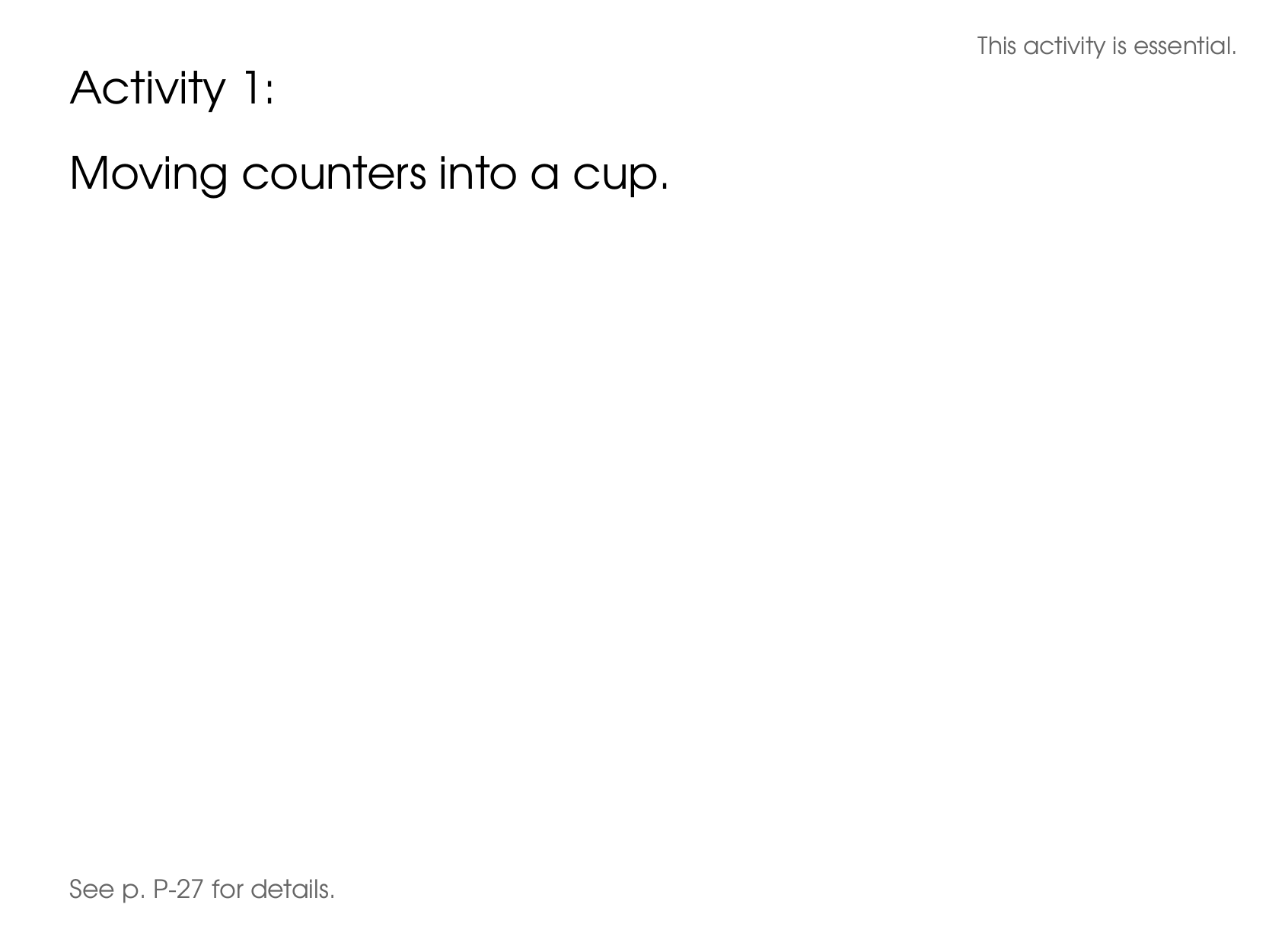

This activity is essential.
Activity 1:
Moving counters into a cup.
See p. P-27 for details.